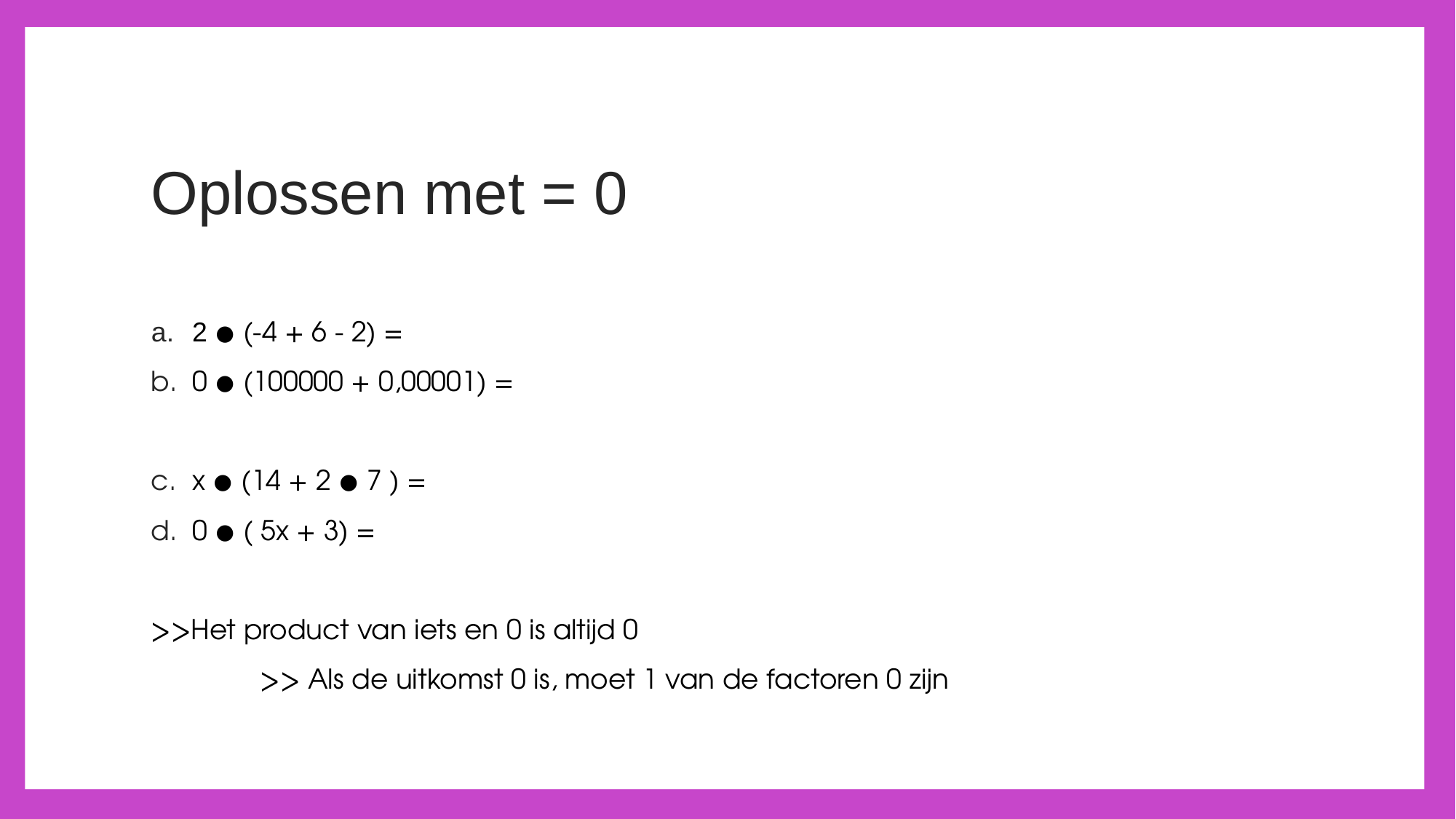

# Oplossen met = 0
2 ● (-4 + 6 - 2) =
0 ● (100000 + 0,00001) =

x ● (14 + 2 ● 7 ) =
0 ● ( 5x + 3) =

>>Het product van iets en 0 is altijd 0
	>> Als de uitkomst 0 is, moet 1 van de factoren 0 zijn